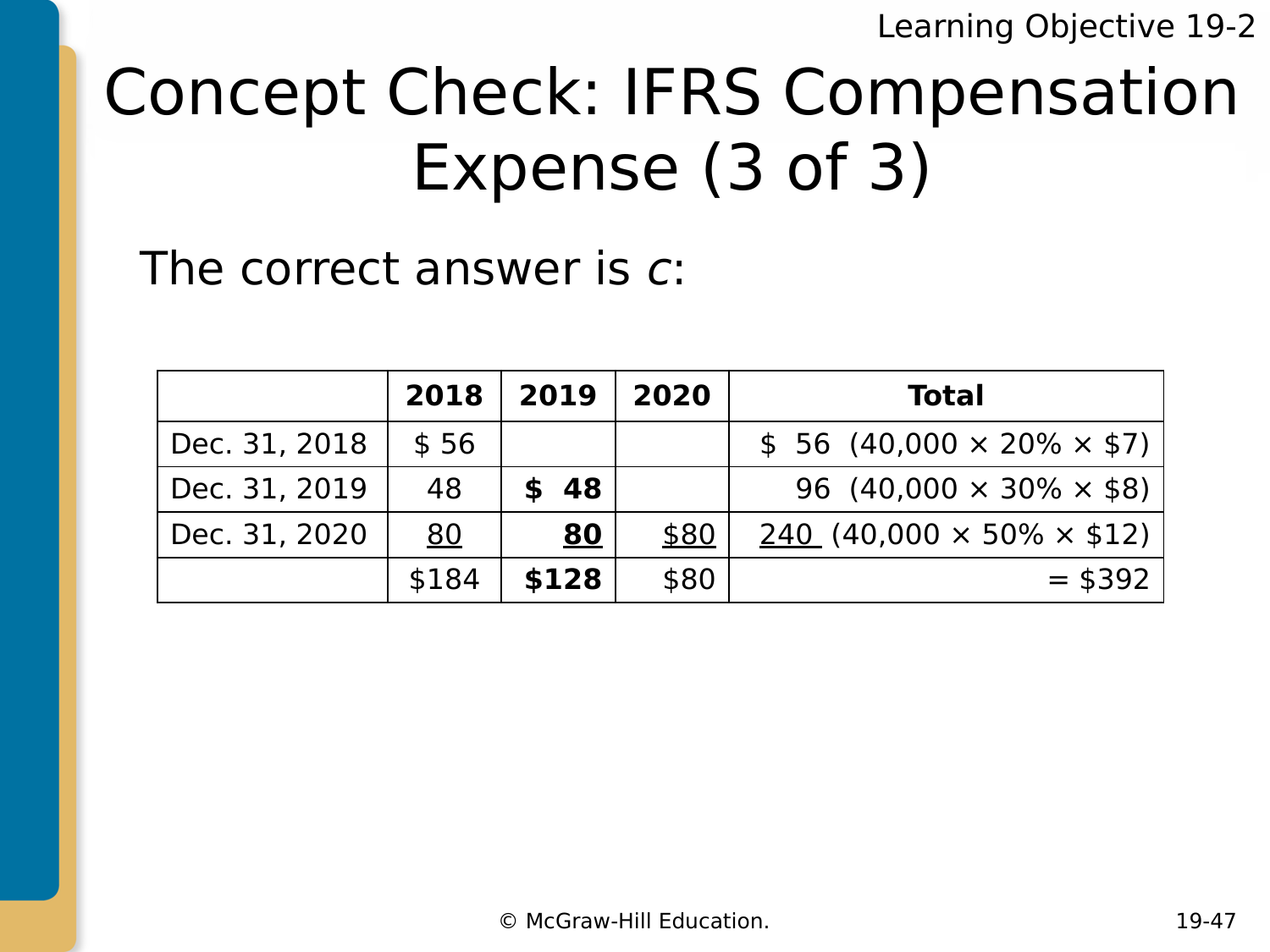

Learning Objective 19-2
# Concept Check: IFRS Compensation Expense (3 of 3)
The correct answer is c:
|  | 2018 | 2019 | 2020 | Total |
| --- | --- | --- | --- | --- |
| Dec. 31, 2018 | $ 56 |  |  | $ 56 (40,000 × 20% × $7) |
| Dec. 31, 2019 | 48 | $ 48 |  | 96 (40,000 × 30% × $8) |
| Dec. 31, 2020 | 80 | 80 | $80 | 240 (40,000 × 50% × $12) |
|  | $184 | $128 | $80 | = $392 |